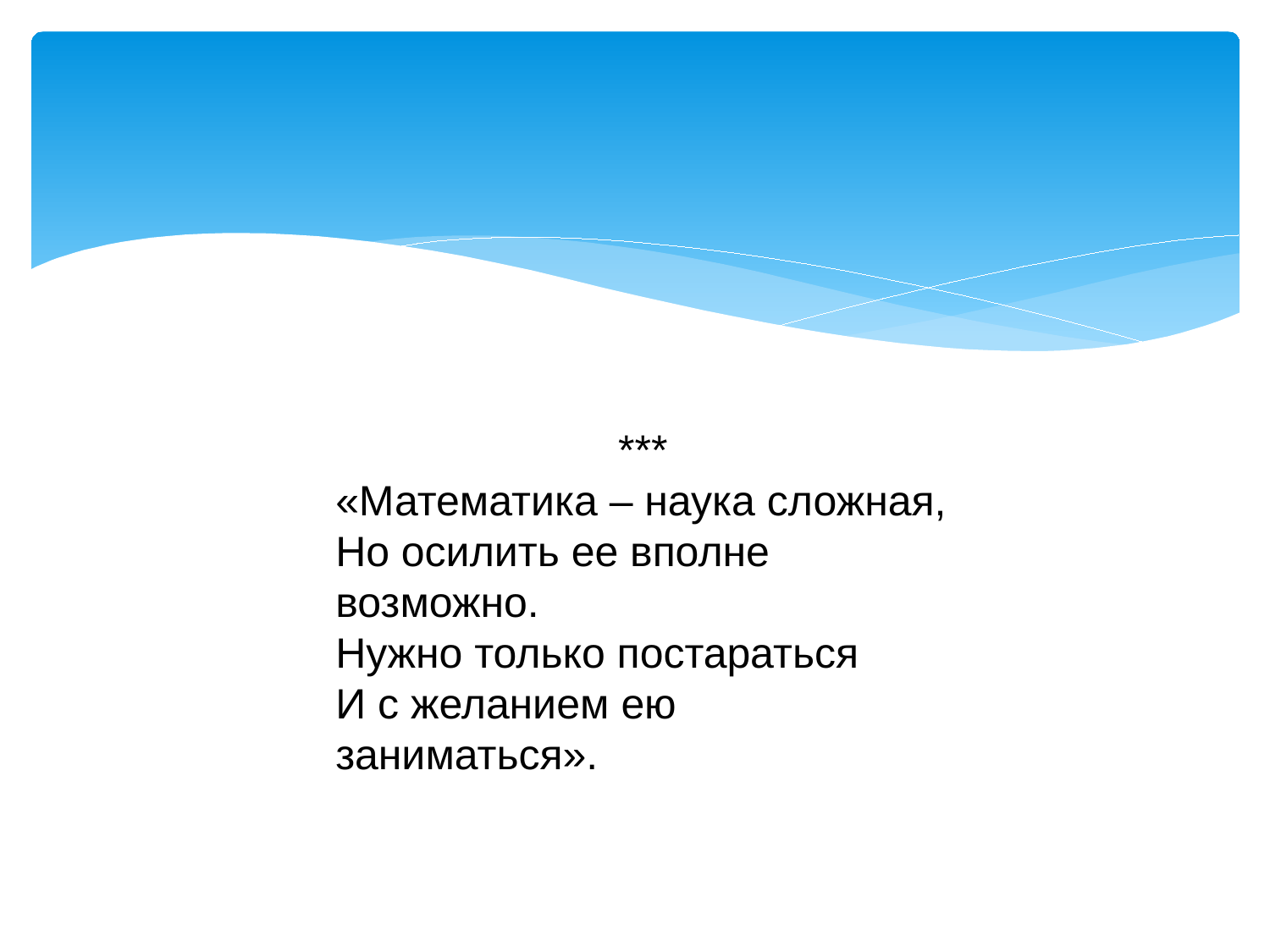

***
«Математика – наука сложная,
Но осилить ее вполне возможно.
Нужно только постараться
И с желанием ею заниматься».